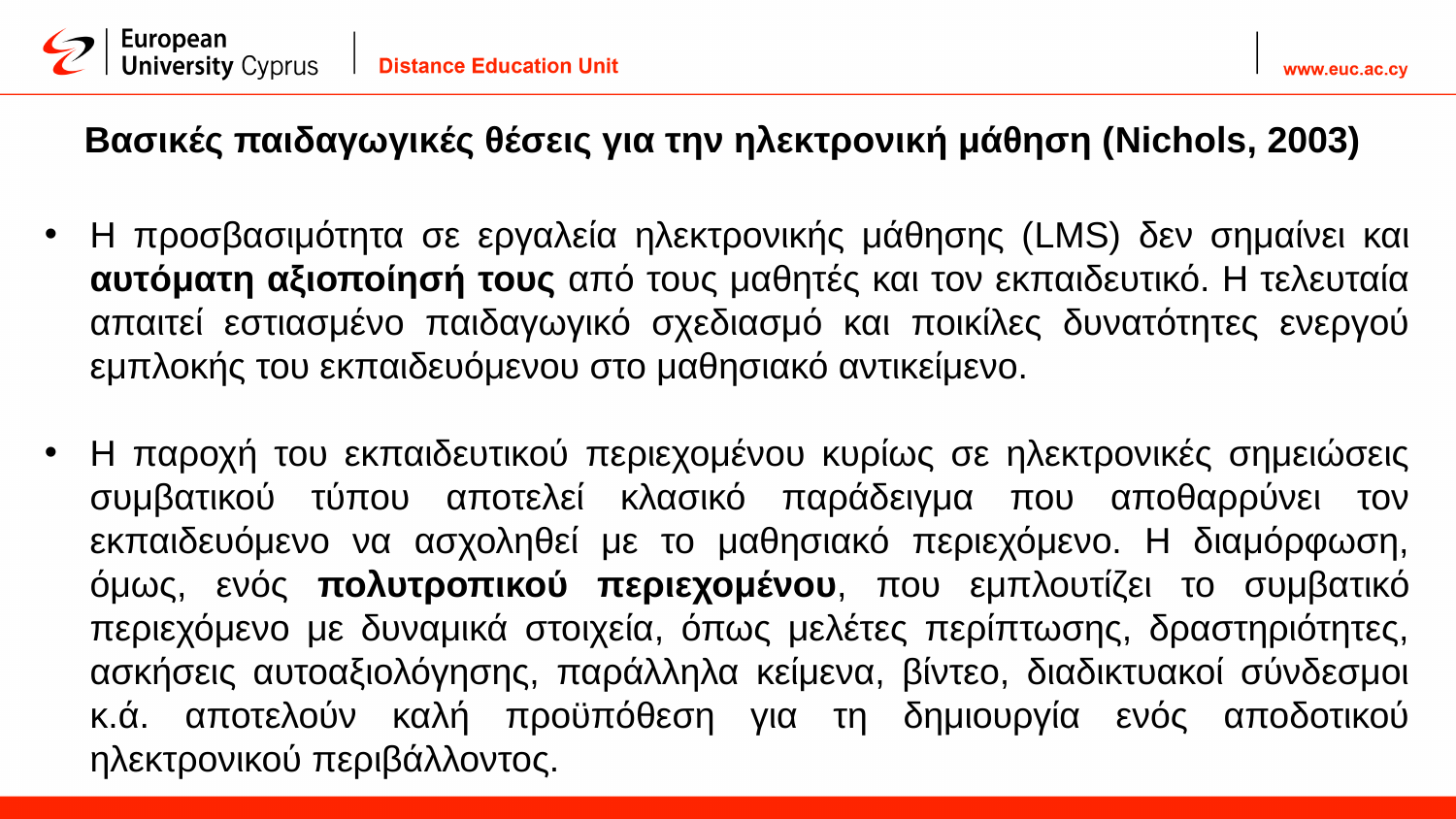

Βασικές παιδαγωγικές θέσεις για την ηλεκτρονική μάθηση (Nichols, 2003)
Η προσβασιμότητα σε εργαλεία ηλεκτρονικής μάθησης (LMS) δεν σημαίνει και αυτόματη αξιοποίησή τους από τους μαθητές και τον εκπαιδευτικό. Η τελευταία απαιτεί εστιασμένο παιδαγωγικό σχεδιασμό και ποικίλες δυνατότητες ενεργού εμπλοκής του εκπαιδευόμενου στο μαθησιακό αντικείμενο.

Η παροχή του εκπαιδευτικού περιεχομένου κυρίως σε ηλεκτρονικές σημειώσεις συμβατικού τύπου αποτελεί κλασικό παράδειγμα που αποθαρρύνει τον εκπαιδευόμενο να ασχοληθεί με το μαθησιακό περιεχόμενο. Η διαμόρφωση, όμως, ενός πολυτροπικού περιεχομένου, που εμπλουτίζει το συμβατικό περιεχόμενο με δυναμικά στοιχεία, όπως μελέτες περίπτωσης, δραστηριότητες, ασκήσεις αυτοαξιολόγησης, παράλληλα κείμενα, βίντεο, διαδικτυακοί σύνδεσμοι κ.ά. αποτελούν καλή προϋπόθεση για τη δημιουργία ενός αποδοτικού ηλεκτρονικού περιβάλλοντος.